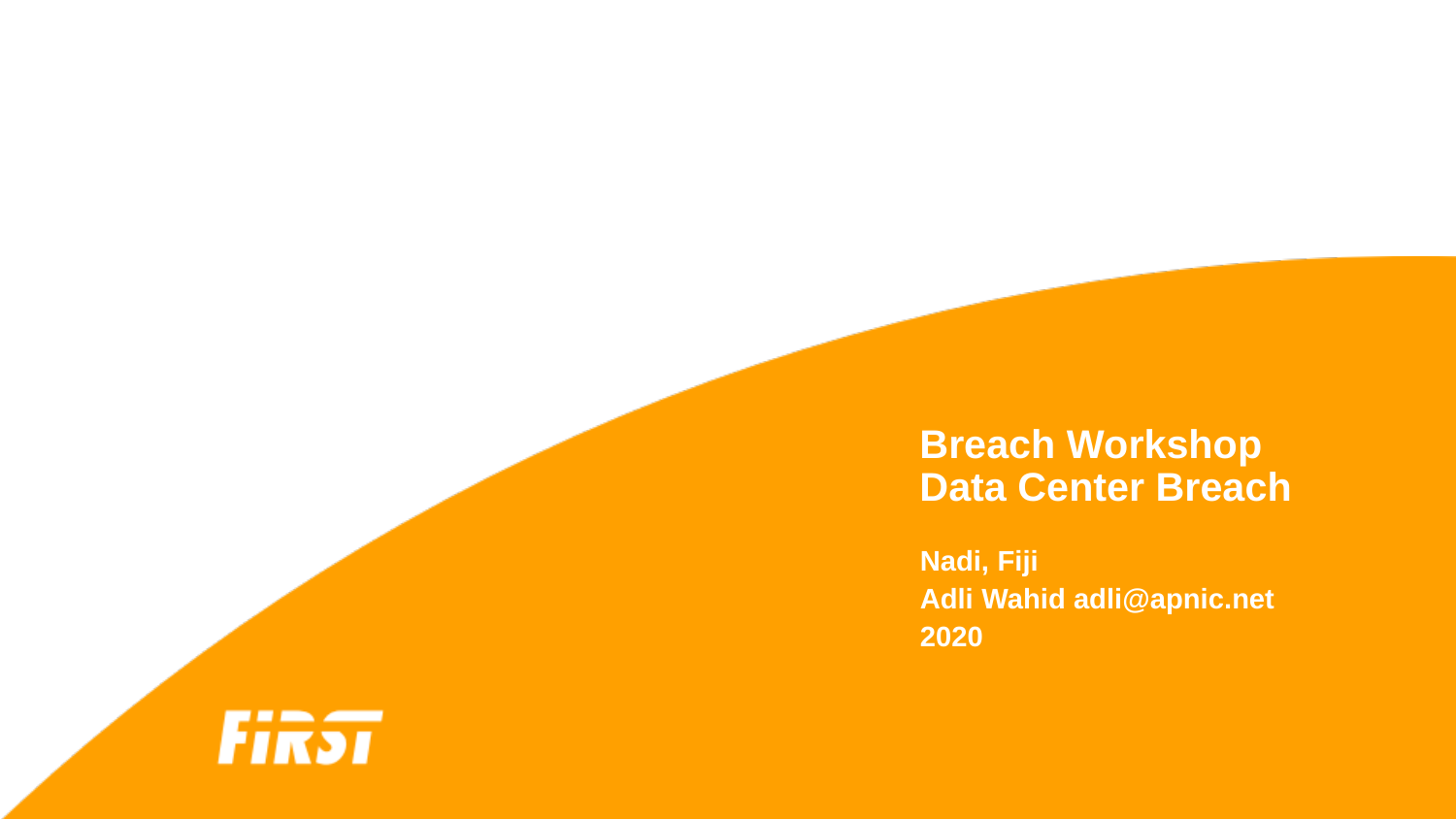

# Breach Workshop Data Center Breach
Nadi, Fiji
Adli Wahid adli@apnic.net
2020